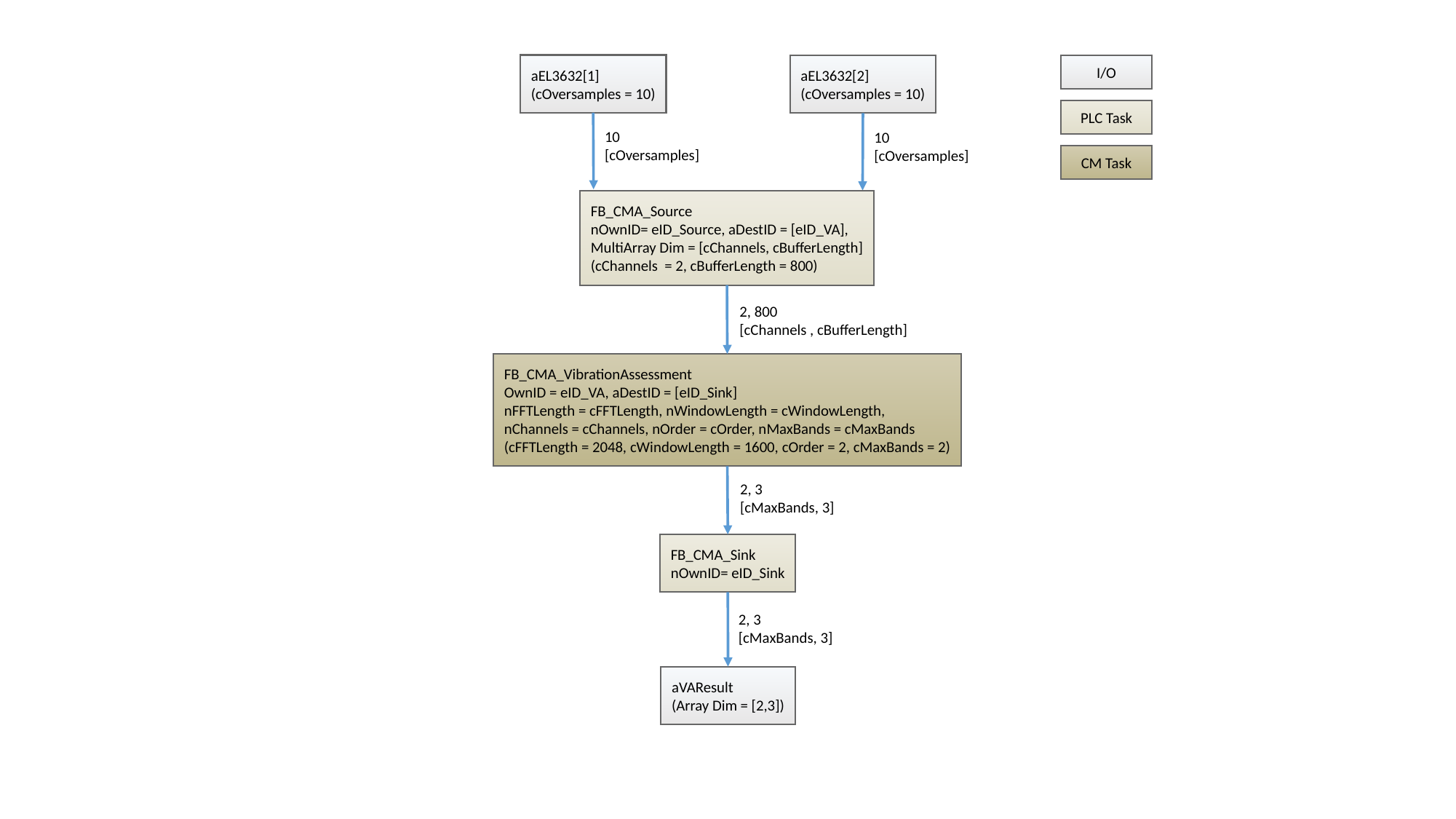

aEL3632[1]
(cOversamples = 10)
aEL3632[2]
(cOversamples = 10)
I/O
PLC Task
10
[cOversamples]
10
[cOversamples]
CM Task
FB_CMA_Source
nOwnID= eID_Source, aDestID = [eID_VA],
MultiArray Dim = [cChannels, cBufferLength]
(cChannels  = 2, cBufferLength = 800)
2, 800
[cChannels , cBufferLength]
FB_CMA_VibrationAssessment
OwnID = eID_VA, aDestID = [eID_Sink]
nFFTLength = cFFTLength, nWindowLength = cWindowLength,
nChannels = cChannels, nOrder = cOrder, nMaxBands = cMaxBands
(cFFTLength = 2048, cWindowLength = 1600, cOrder = 2, cMaxBands = 2)
2, 3
[cMaxBands, 3]
FB_CMA_Sink
nOwnID= eID_Sink
2, 3
[cMaxBands, 3]
aVAResult
(Array Dim = [2,3])